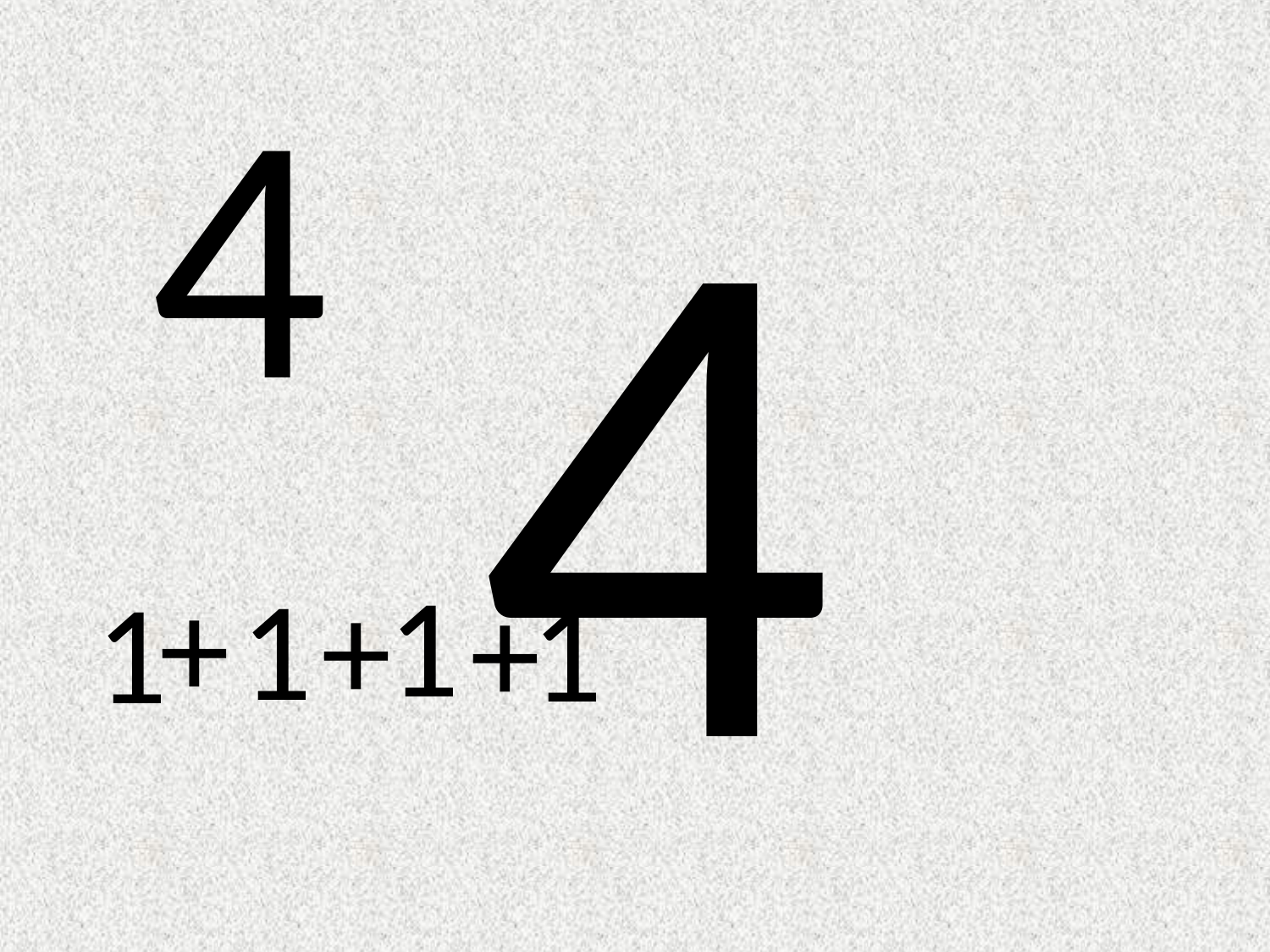

4
4

1
+
1
+
1
1
+